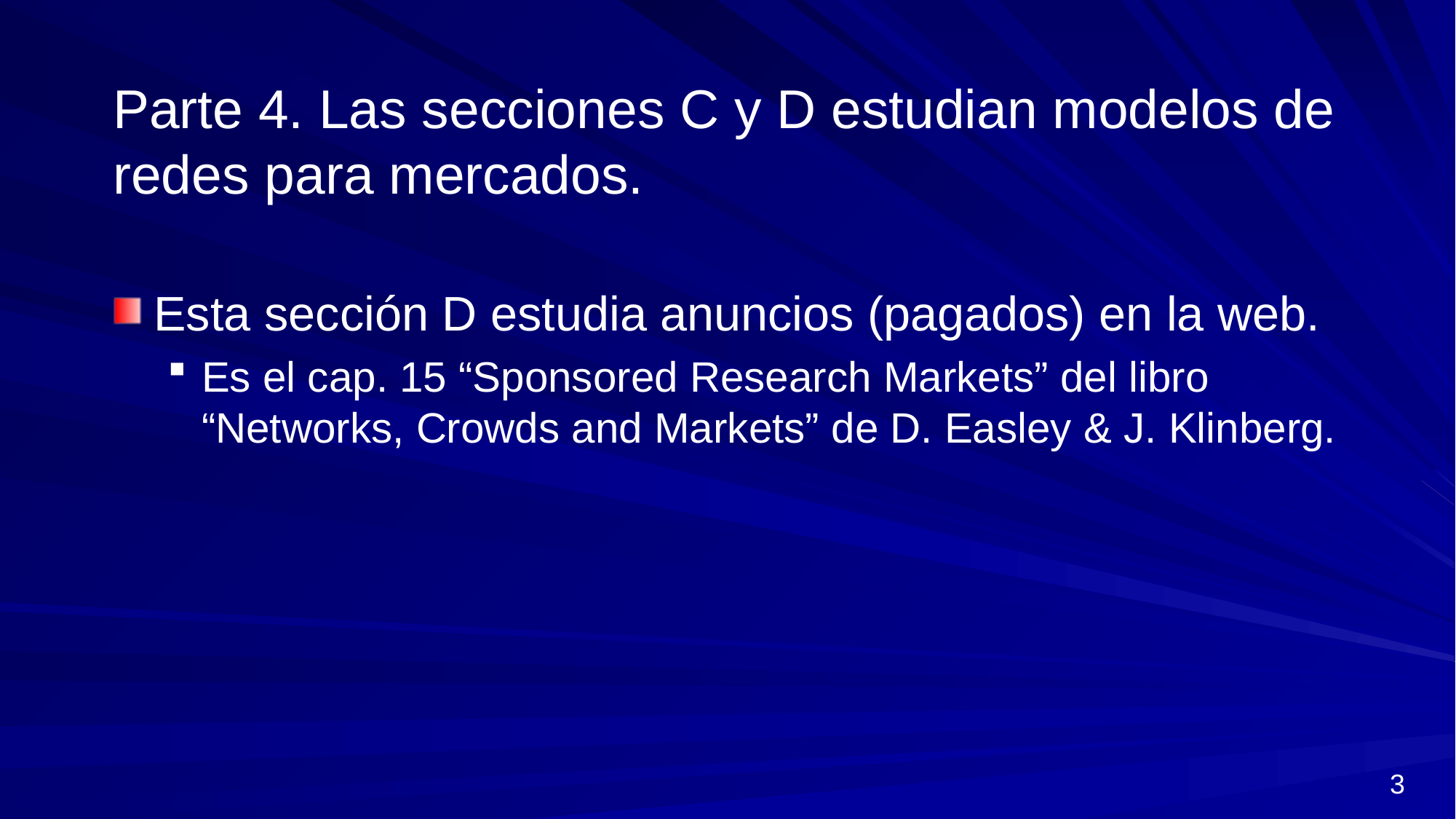

Parte 4. Las secciones C y D estudian modelos de redes para mercados.

Esta sección D estudia anuncios (pagados) en la web.
Es el cap. 15 “Sponsored Research Markets” del libro “Networks, Crowds and Markets” de D. Easley & J. Klinberg.

3